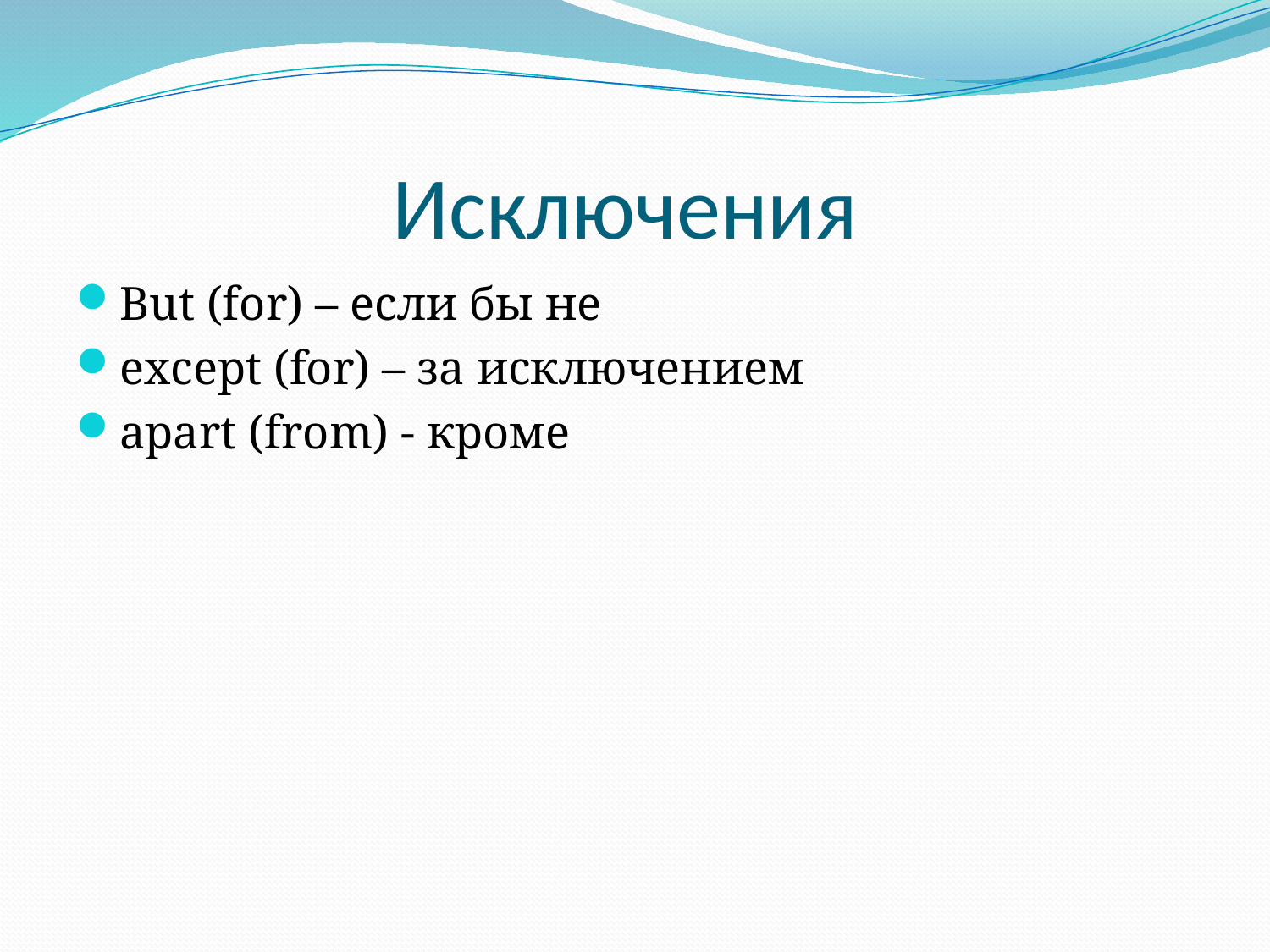

# Исключения
But (for) – если бы не
except (for) – за исключением
apart (from) - кроме